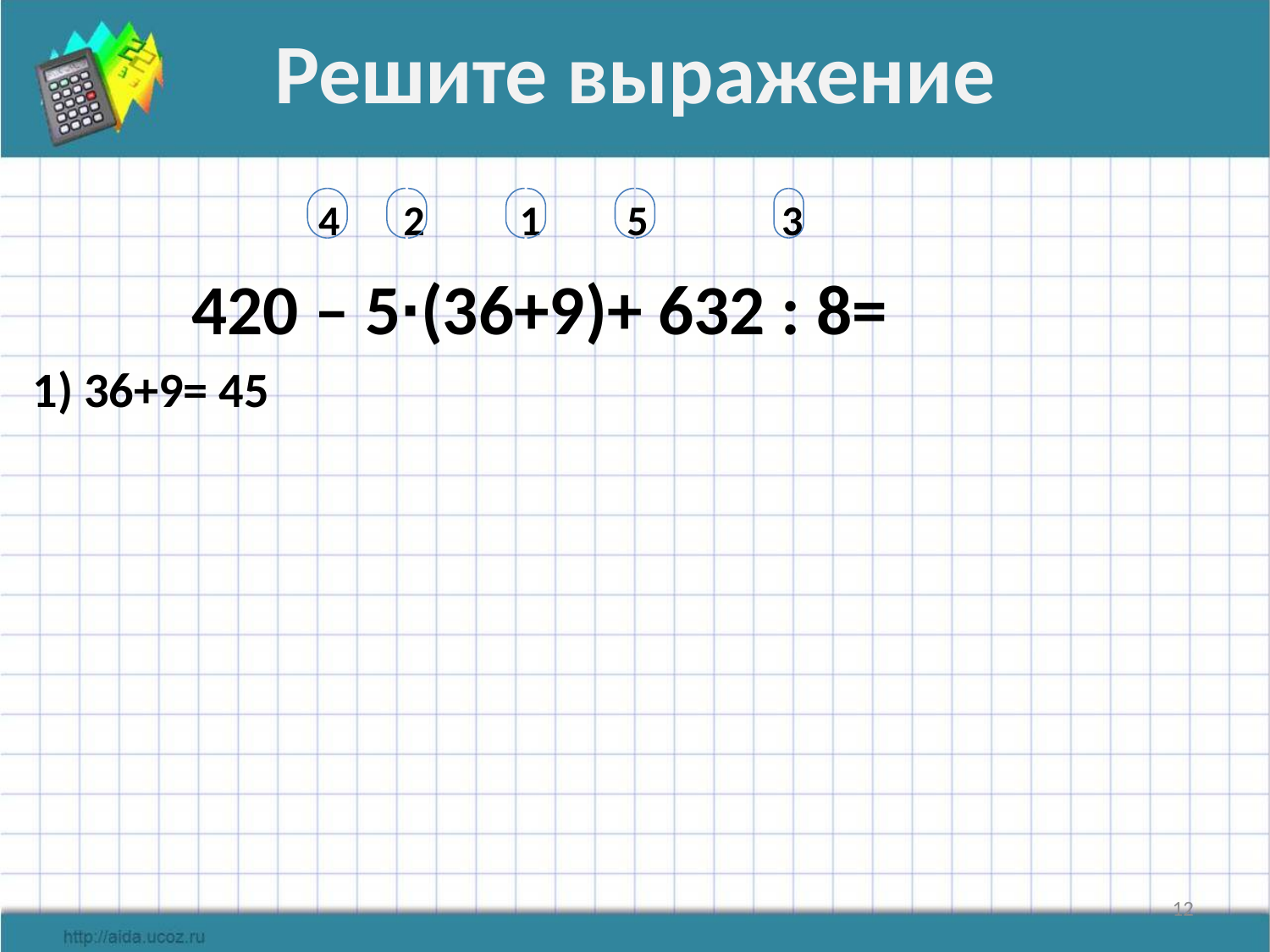

# Решите выражение
                  4    2      1         5              3
          420 – 5∙(36+9)+ 632 : 8=
1) 36+9= 45

12